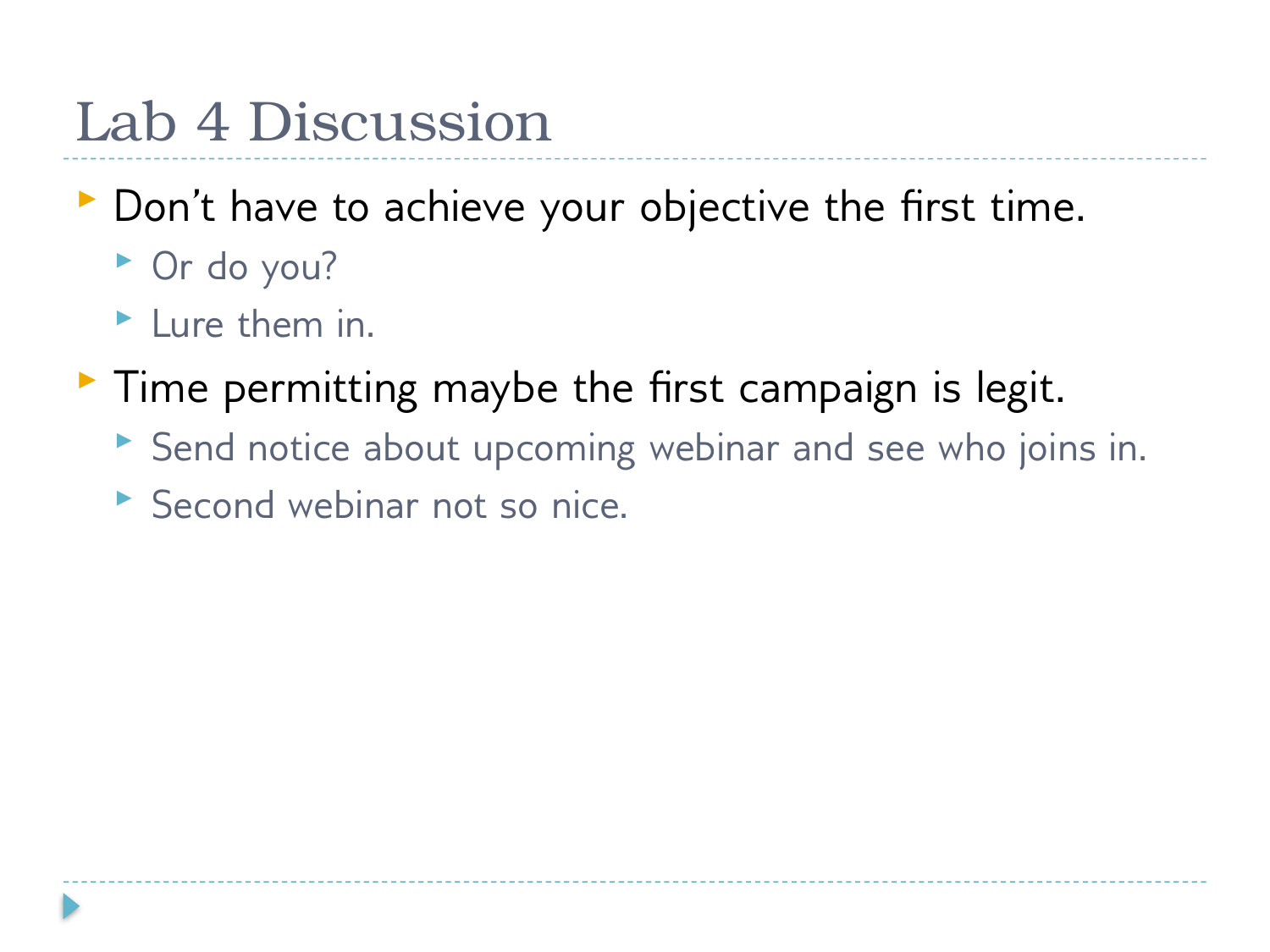

# Lab 4 Discussion
Don’t have to achieve your objective the first time.
Or do you?
Lure them in.
Time permitting maybe the first campaign is legit.
Send notice about upcoming webinar and see who joins in.
Second webinar not so nice.